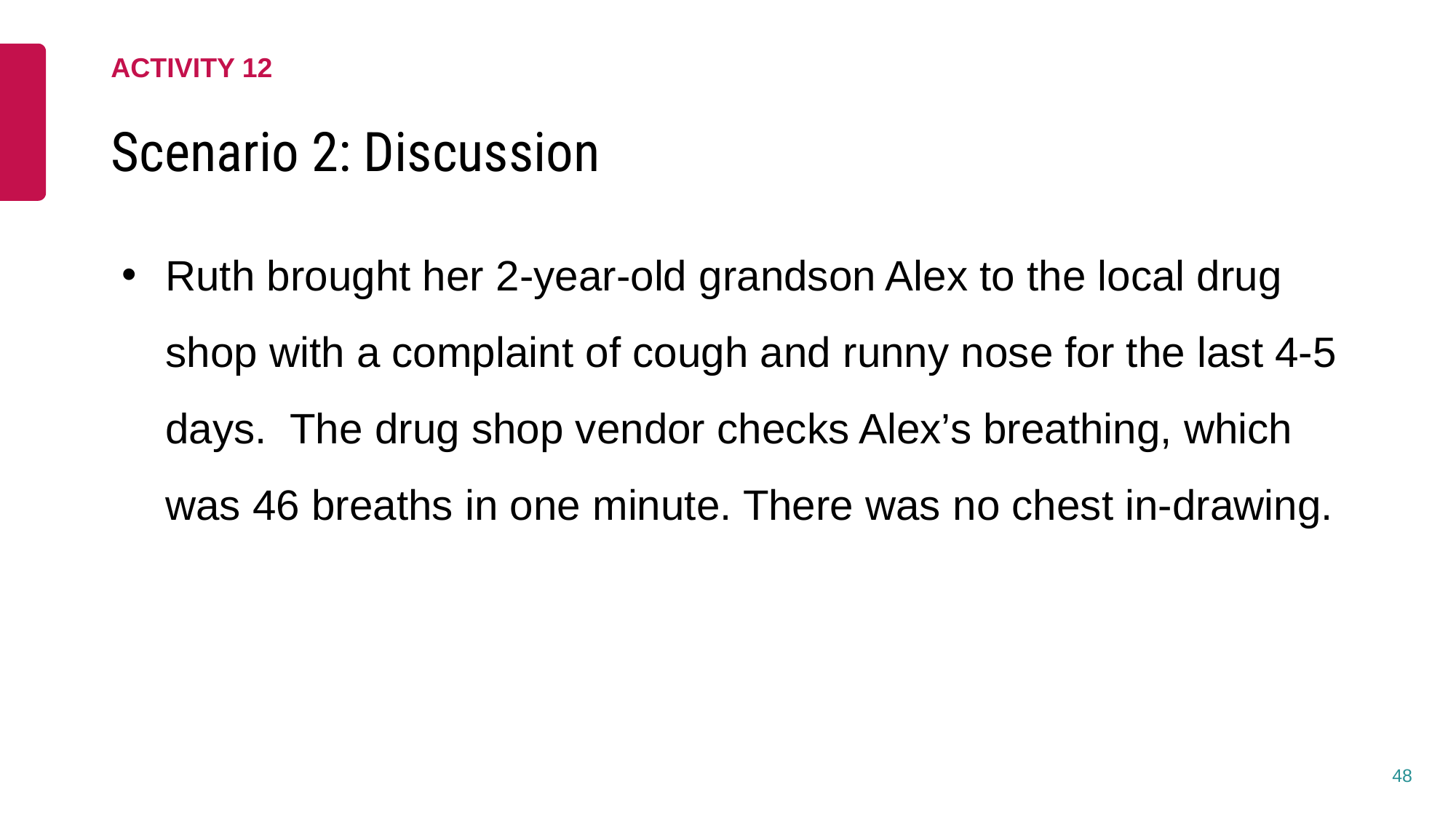

ACTIVITY 12
# Scenario 2: Discussion
Ruth brought her 2-year-old grandson Alex to the local drug shop with a complaint of cough and runny nose for the last 4-5 days.  The drug shop vendor checks Alex’s breathing, which was 46 breaths in one minute. There was no chest in-drawing.
48